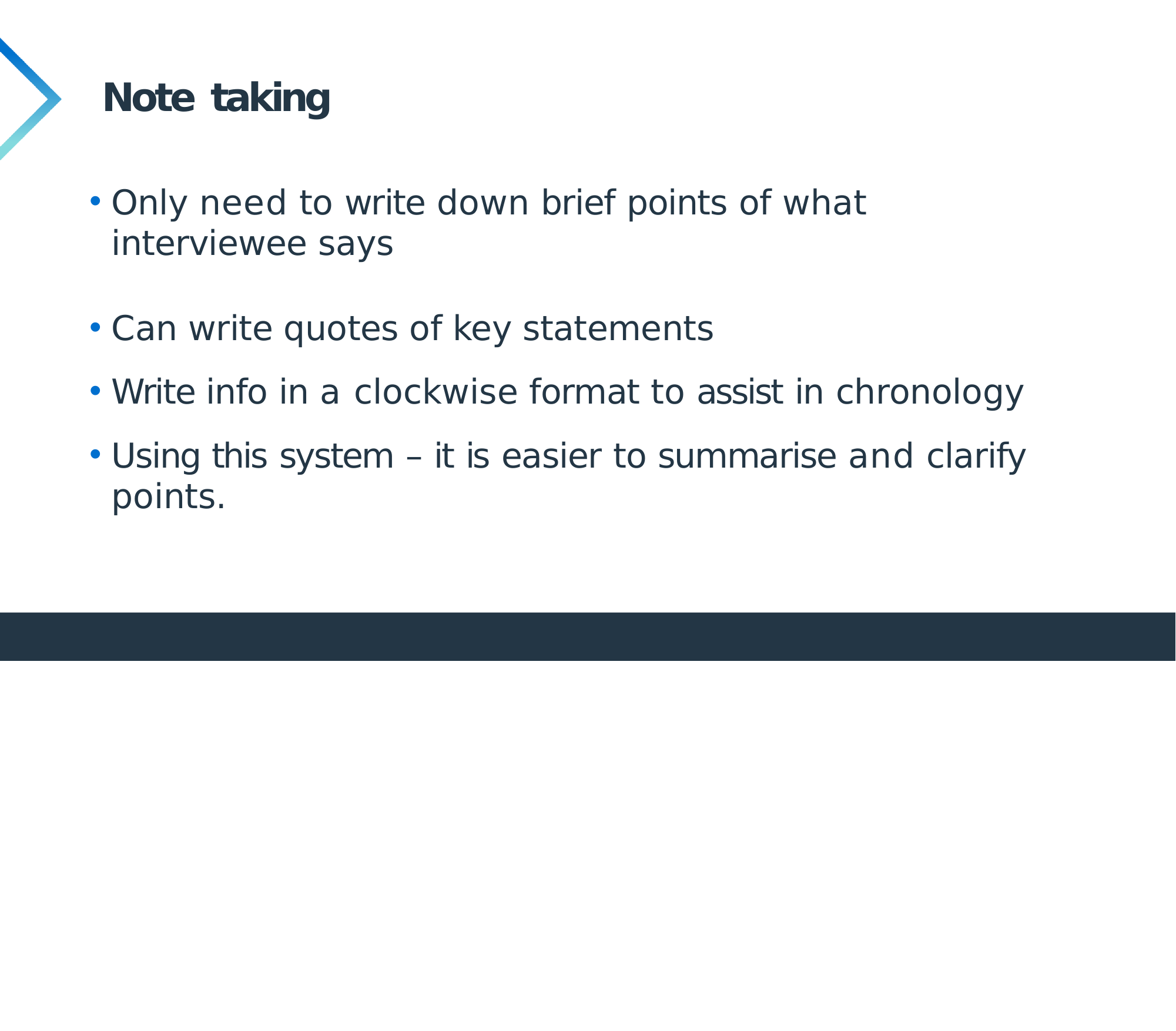

# Note taking
Only need to write down brief points of what interviewee says

Can write quotes of key statements
Write info in a clockwise format to assist in chronology
Using this system – it is easier to summarise and clarify points.